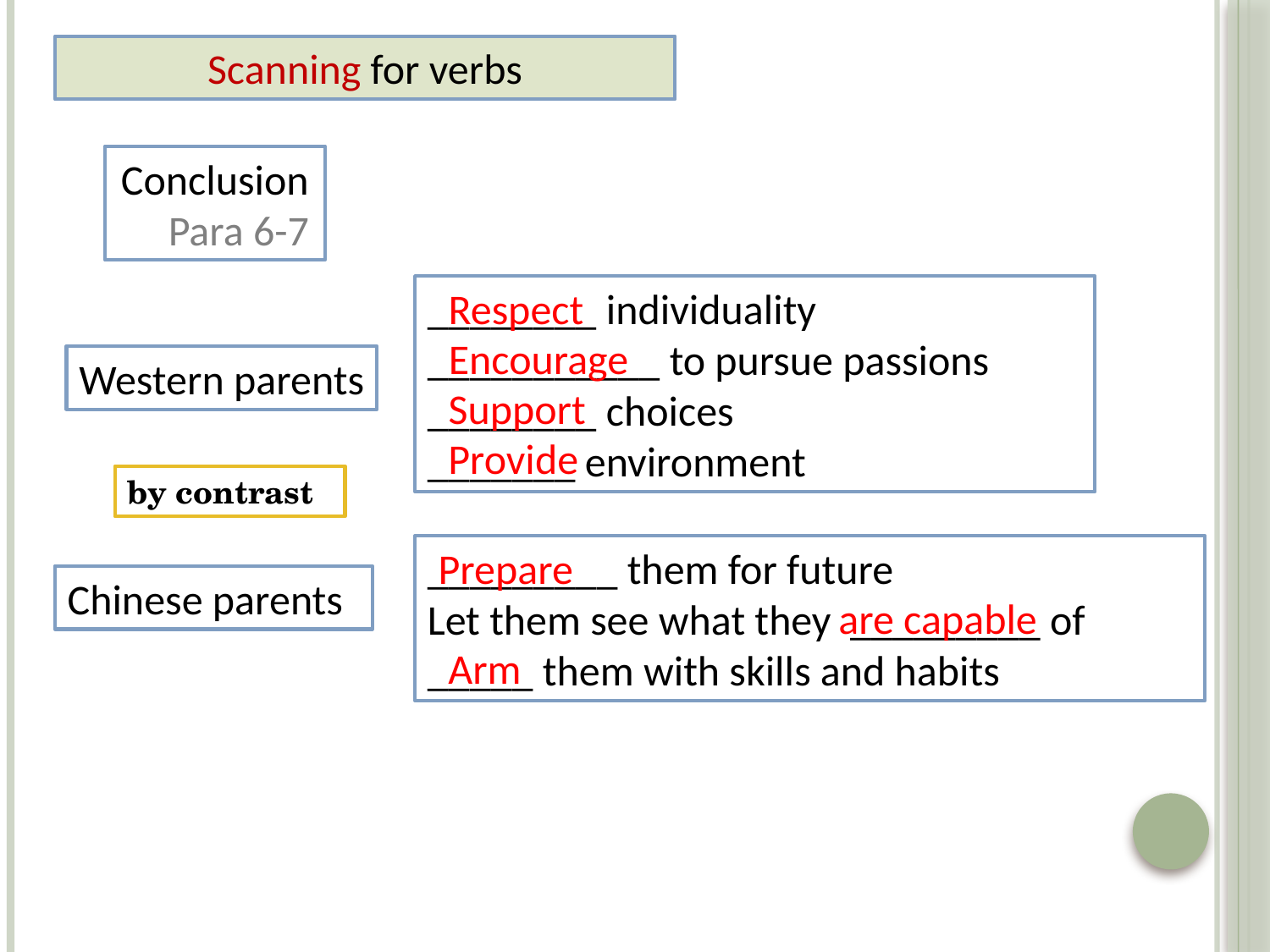

Scanning for verbs
Conclusion      Para 6-7
________ individuality
___________ to pursue passions
________ choices
_______ environment
Respect
Encourage
Western parents
Support
Provide
by contrast
_________ them for future
Let them see what they  _________ of
_____ them with skills and habits
Prepare
Chinese parents
are capable
Arm